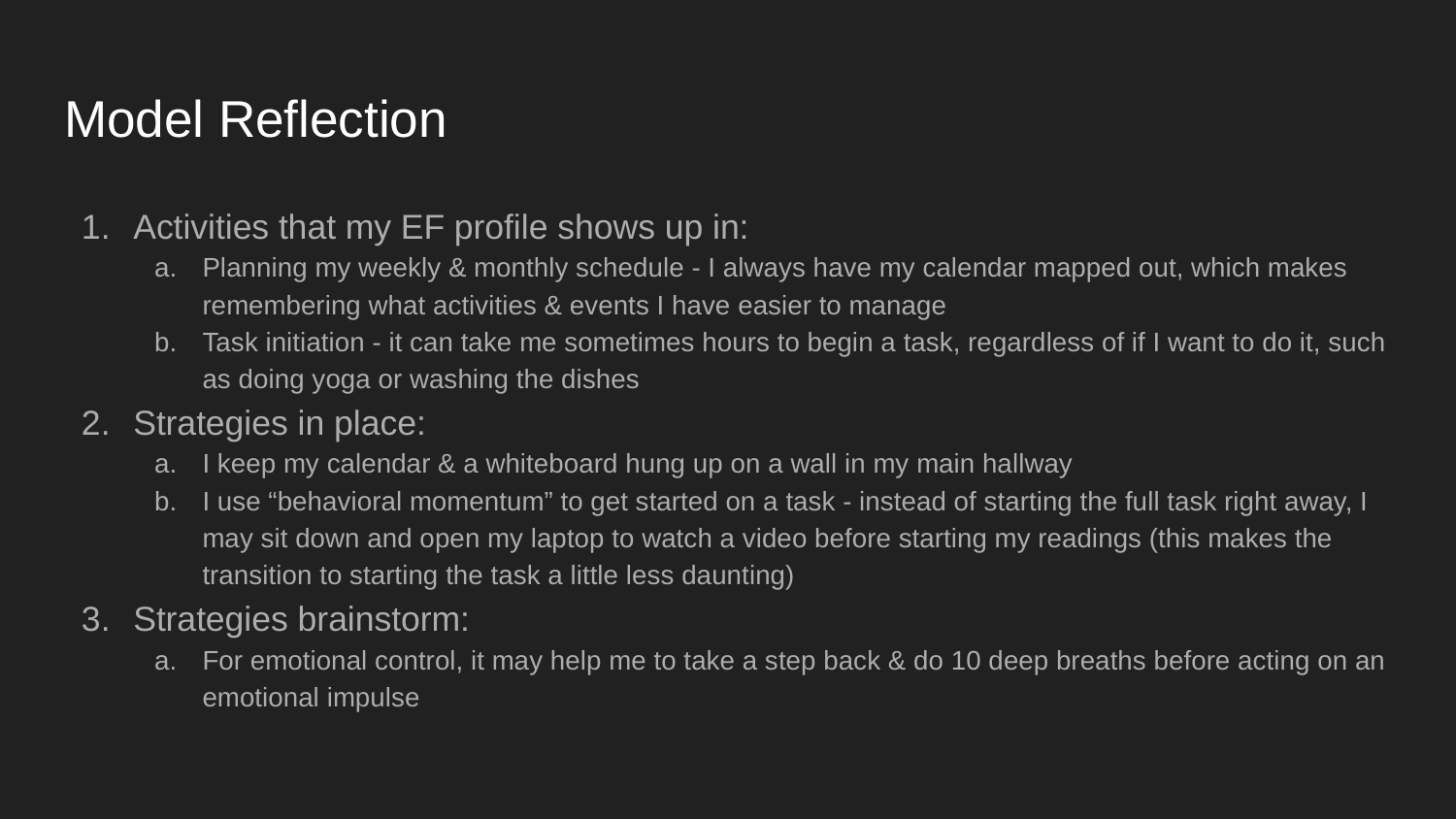

# Model Reflection
Activities that my EF profile shows up in:
Planning my weekly & monthly schedule - I always have my calendar mapped out, which makes remembering what activities & events I have easier to manage
Task initiation - it can take me sometimes hours to begin a task, regardless of if I want to do it, such as doing yoga or washing the dishes
Strategies in place:
I keep my calendar & a whiteboard hung up on a wall in my main hallway
I use “behavioral momentum” to get started on a task - instead of starting the full task right away, I may sit down and open my laptop to watch a video before starting my readings (this makes the transition to starting the task a little less daunting)
Strategies brainstorm:
For emotional control, it may help me to take a step back & do 10 deep breaths before acting on an emotional impulse